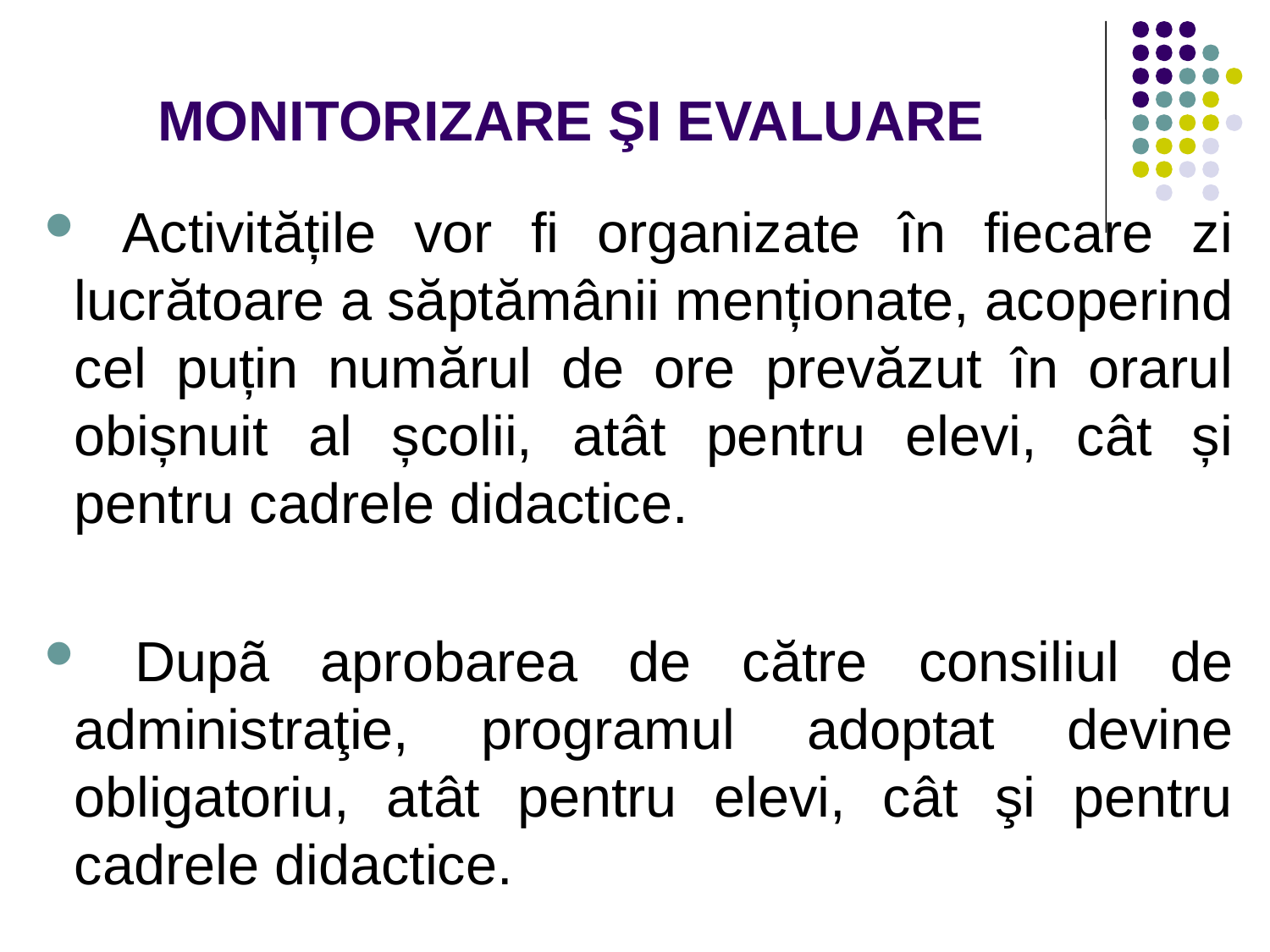

# MONITORIZARE ŞI EVALUARE
 Activitățile vor fi organizate în fiecare zi lucrătoare a săptămânii menționate, acoperind cel puțin numărul de ore prevăzut în orarul obișnuit al școlii, atât pentru elevi, cât și pentru cadrele didactice.

 Dupã aprobarea de către consiliul de administraţie, programul adoptat devine obligatoriu, atât pentru elevi, cât şi pentru cadrele didactice.